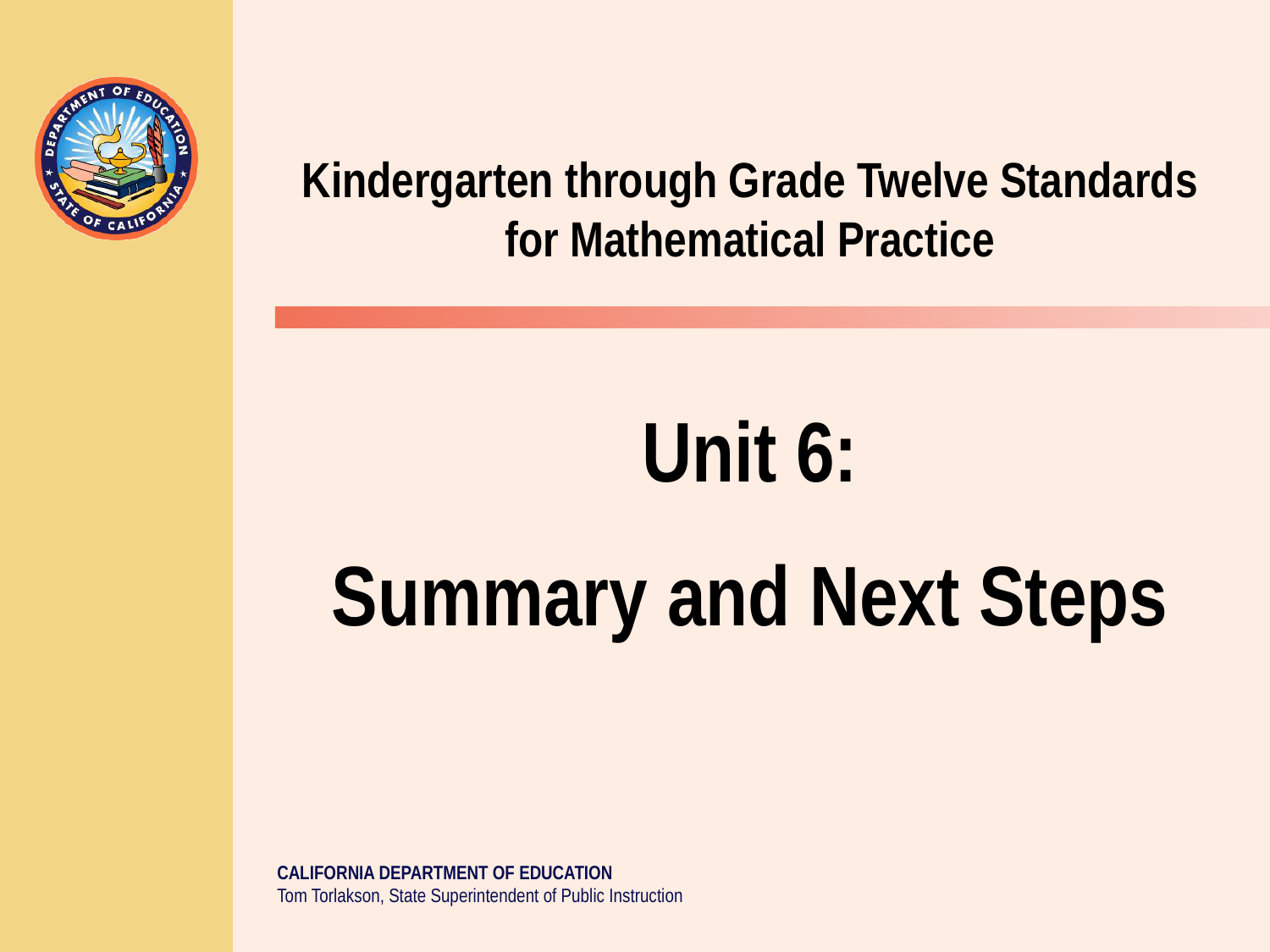

# Kindergarten through Grade Twelve Standards for Mathematical Practice

Unit 6:
Summary and Next Steps